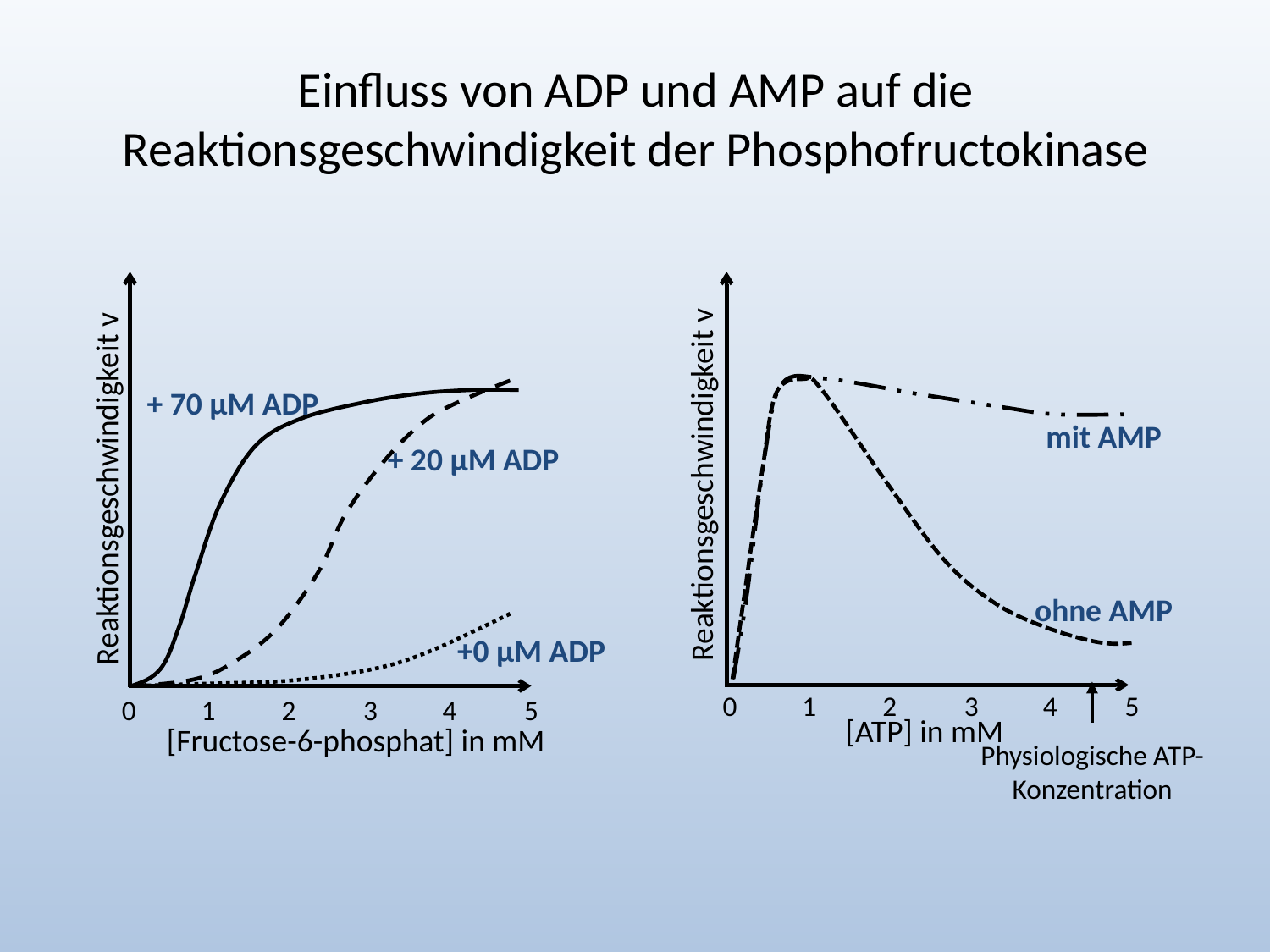

# Einfluss von ADP und AMP auf die Reaktionsgeschwindigkeit der Phosphofructokinase
+ 70 µM ADP

+ 20 µM ADP
Reaktionsgeschwindigkeit v

+0 µM ADP
0
1
2
3
4
5
[Fructose-6-phosphat] in mM

mit AMP
Reaktionsgeschwindigkeit v
ohne AMP
0
1
2
3
4
5
[ATP] in mM
Physiologische ATP-Konzentration